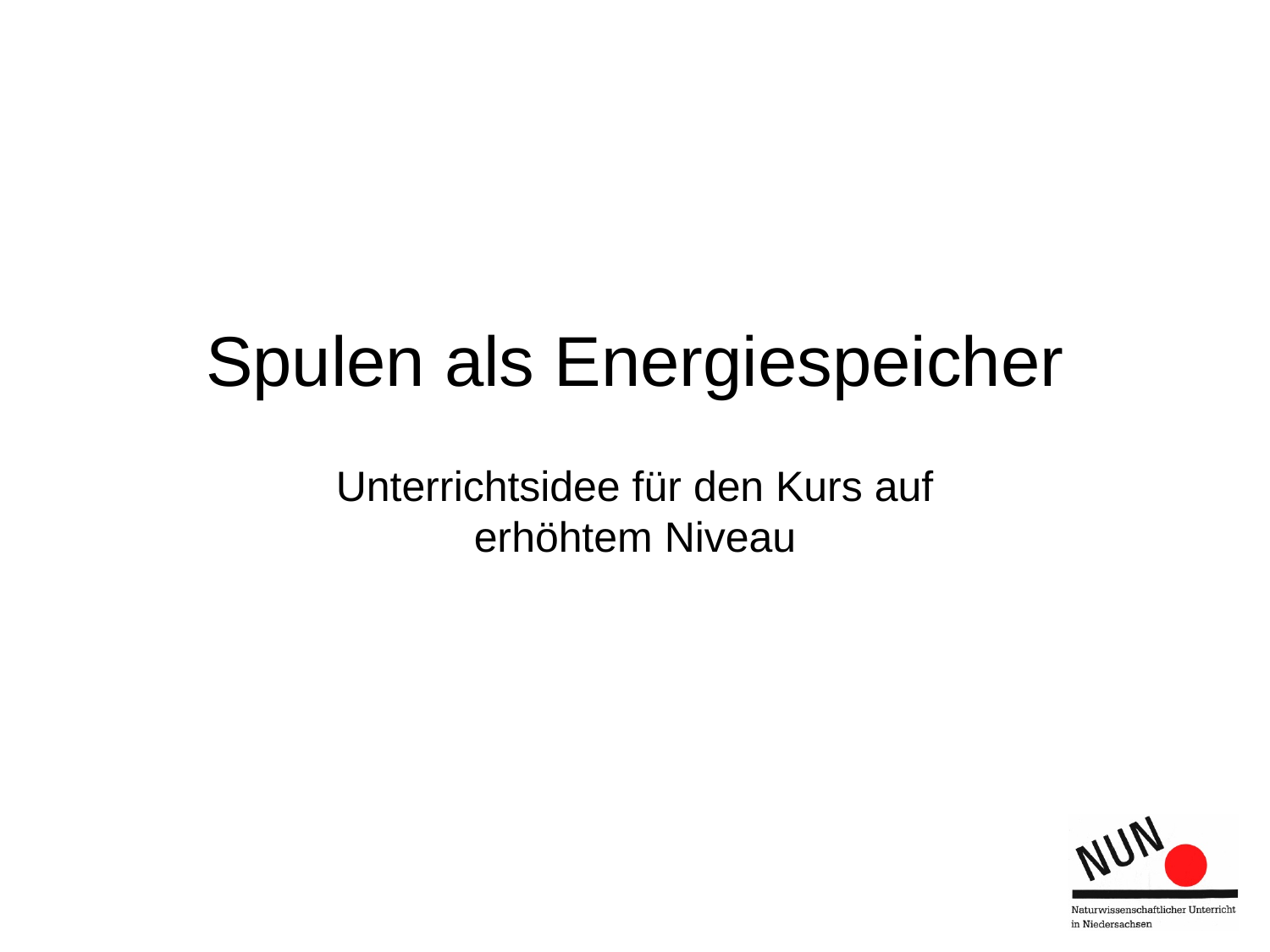

Spulen als Energiespeicher

Unterrichtsidee für den Kurs auf
erhöhtem Niveau